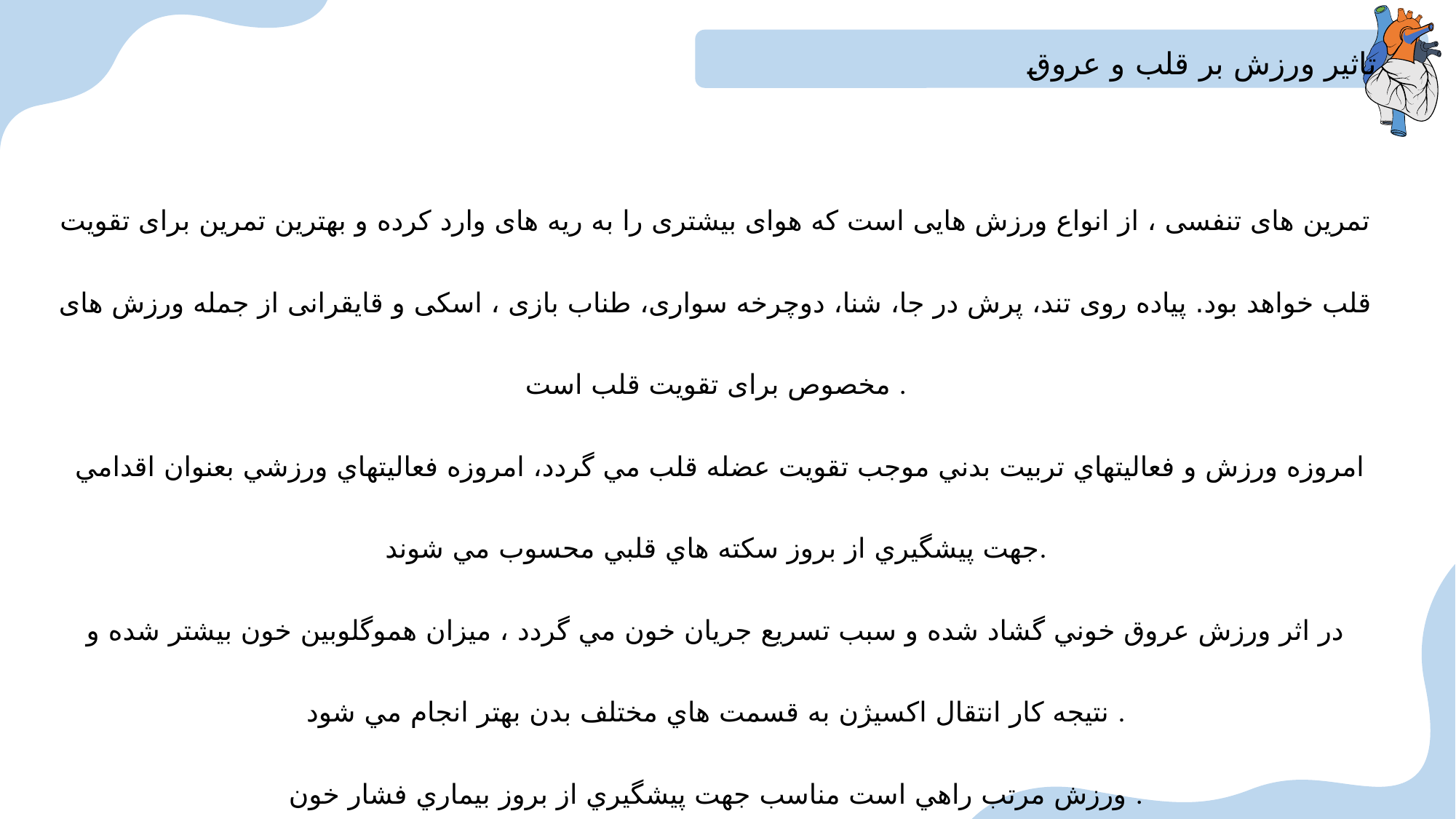

تاثیر ورزش بر قلب و عروق
تمرین های تنفسی ، از انواع ورزش هایی است که هوای بیشتری را به ریه های وارد کرده و بهترین تمرین برای تقویت قلب خواهد بود. پیاده روی تند، پرش در جا، شنا، دوچرخه سواری، طناب بازی ، اسکی و قایقرانی از جمله ورزش های مخصوص برای تقویت قلب است .
 امروزه ورزش و فعاليتهاي تربيت بدني موجب تقويت عضله قلب مي گردد، امروزه فعاليتهاي ورزشي بعنوان اقدامي جهت پيشگيري از بروز سكته هاي قلبي محسوب مي شوند.
در اثر ورزش عروق خوني گشاد شده و سبب تسريع جريان خون مي گردد ، ميزان هموگلوبين خون بيشتر شده و نتيجه كار انتقال اكسيژن به قسمت هاي مختلف بدن بهتر انجام مي شود .
ورزش مرتب راهي است مناسب جهت پيشگيري از بروز بيماري فشار خون .